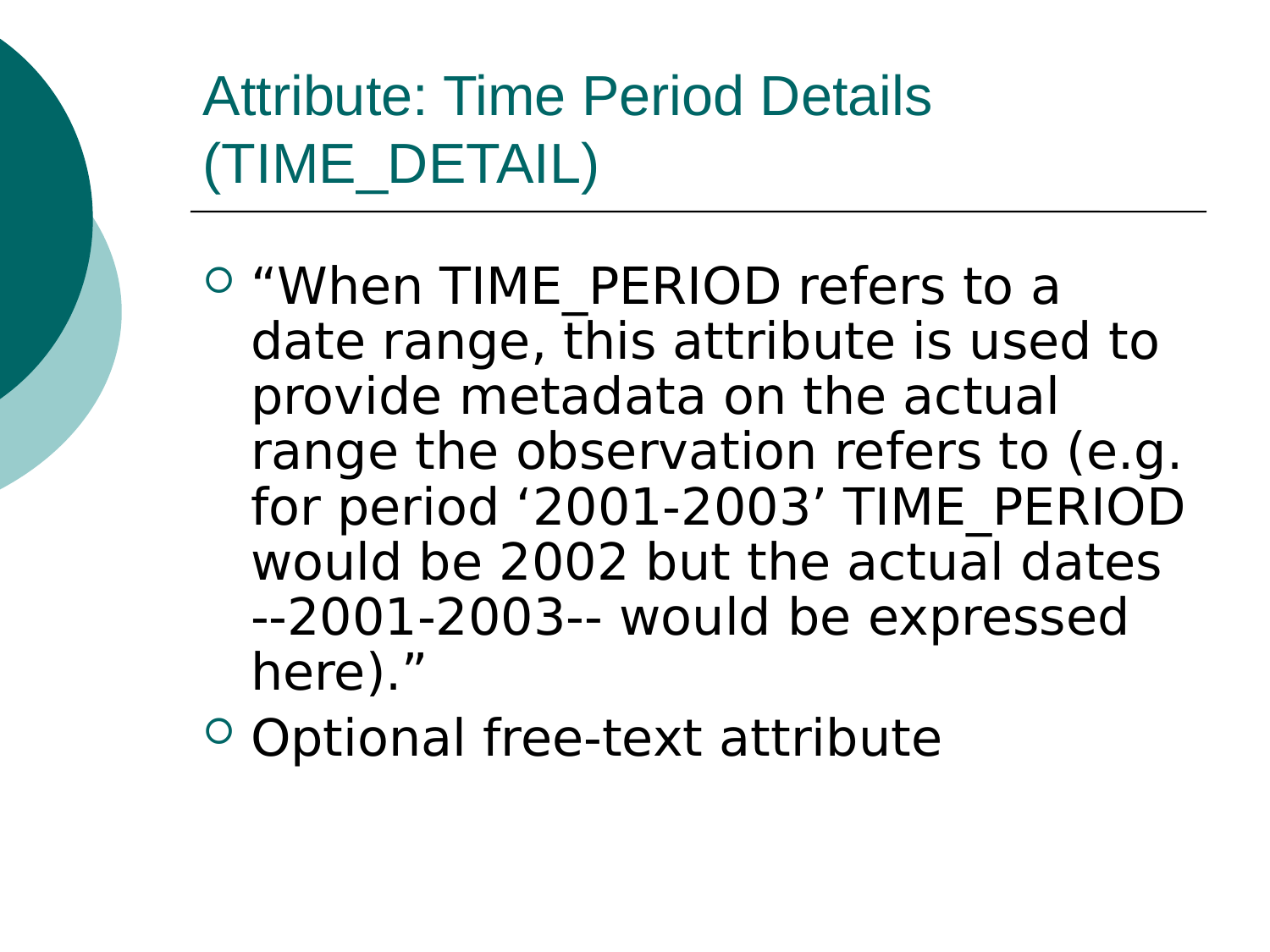

# Attribute: Time Period Details (TIME_DETAIL)
“When TIME_PERIOD refers to a date range, this attribute is used to provide metadata on the actual range the observation refers to (e.g. for period ‘2001-2003’ TIME_PERIOD would be 2002 but the actual dates --2001-2003-- would be expressed here).”
Optional free-text attribute